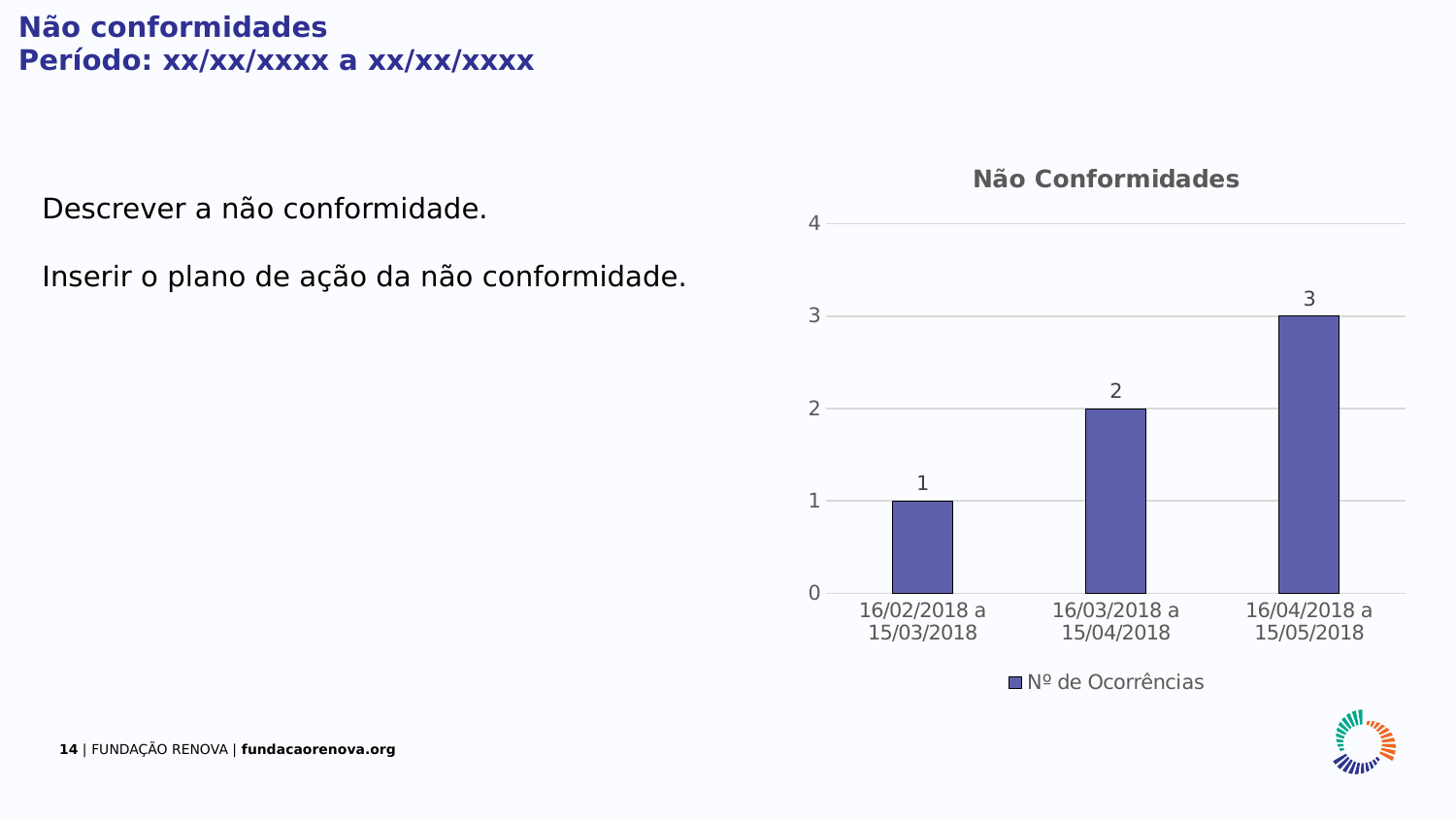

Não conformidades
Período: xx/xx/xxxx a xx/xx/xxxx

### Chart: Não Conformidades

| Category | Nº de Ocorrências |
|---|---|
| 16/02/2018 a 15/03/2018 | 1.0 |
| 16/03/2018 a 15/04/2018 | 2.0 |
| 16/04/2018 a 15/05/2018 | 3.0 |
Descrever a não conformidade.

Inserir o plano de ação da não conformidade.